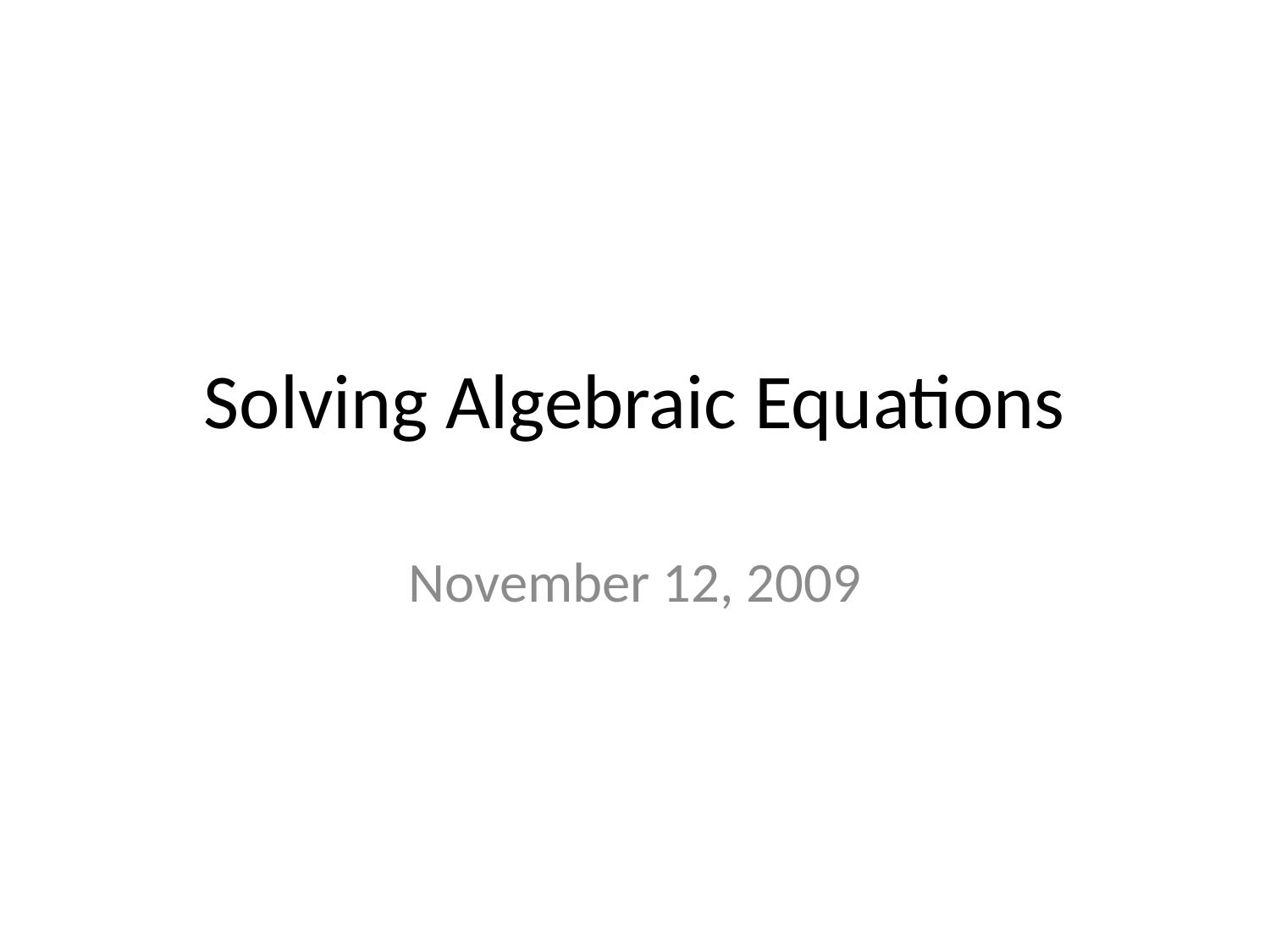

# Solving Algebraic Equations
November 12, 2009